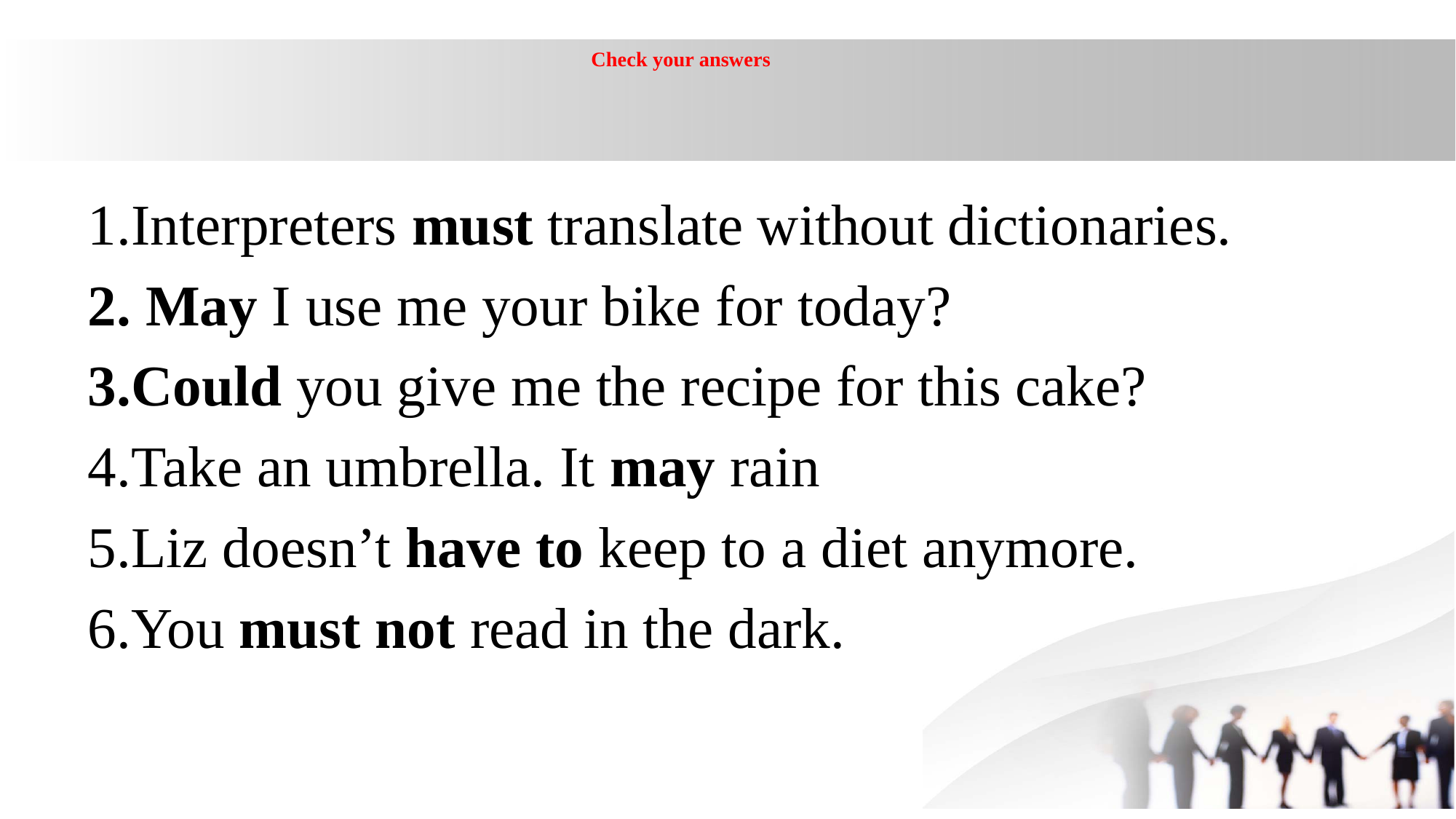

Check your answers

Interpreters must translate without dictionaries.
 May I use me your bike for today?
Could you give me the recipe for this cake?
4.Take an umbrella. It may rain
5.Liz doesn’t have to keep to a diet anymore.
6.You must not read in the dark.